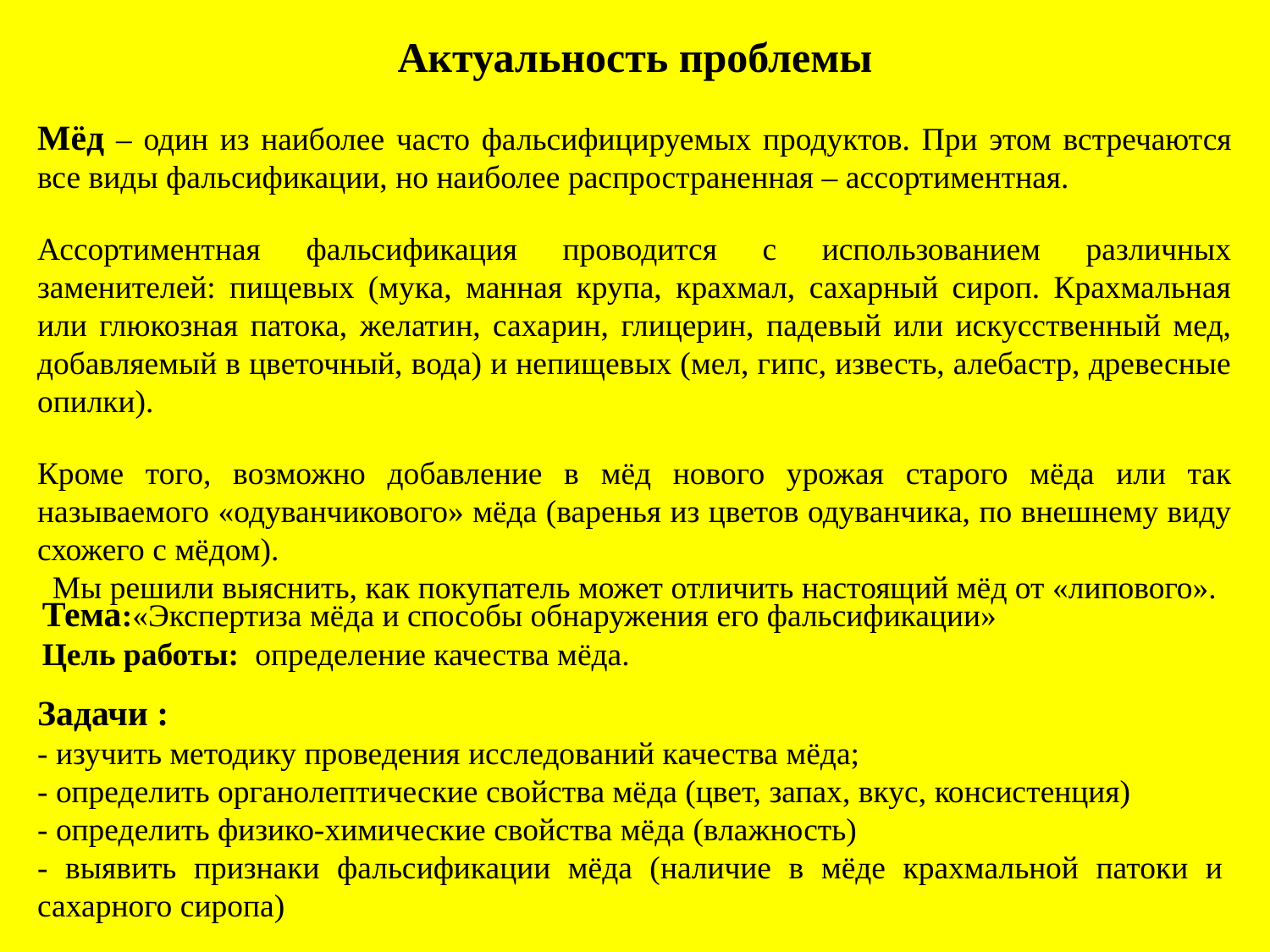

Актуальность проблемы

Мёд – один из наиболее часто фальсифицируемых продуктов. При этом встречаются все виды фальсификации, но наиболее распространенная – ассортиментная.

Ассортиментная фальсификация проводится с использованием различных заменителей: пищевых (мука, манная крупа, крахмал, сахарный сироп. Крахмальная или глюкозная патока, желатин, сахарин, глицерин, падевый или искусственный мед, добавляемый в цветочный, вода) и непищевых (мел, гипс, известь, алебастр, древесные опилки).

Кроме того, возможно добавление в мёд нового урожая старого мёда или так называемого «одуванчикового» мёда (варенья из цветов одуванчика, по внешнему виду схожего с мёдом).
Мы решили выяснить, как покупатель может отличить настоящий мёд от «липового».

Тема:«Экспертиза мёда и способы обнаружения его фальсификации»
Цель работы:  определение качества мёда.
Задачи :
- изучить методику проведения исследований качества мёда;
- определить органолептические свойства мёда (цвет, запах, вкус, консистенция)
- определить физико-химические свойства мёда (влажность)
- выявить признаки фальсификации мёда (наличие в мёде крахмальной патоки и сахарного сиропа)